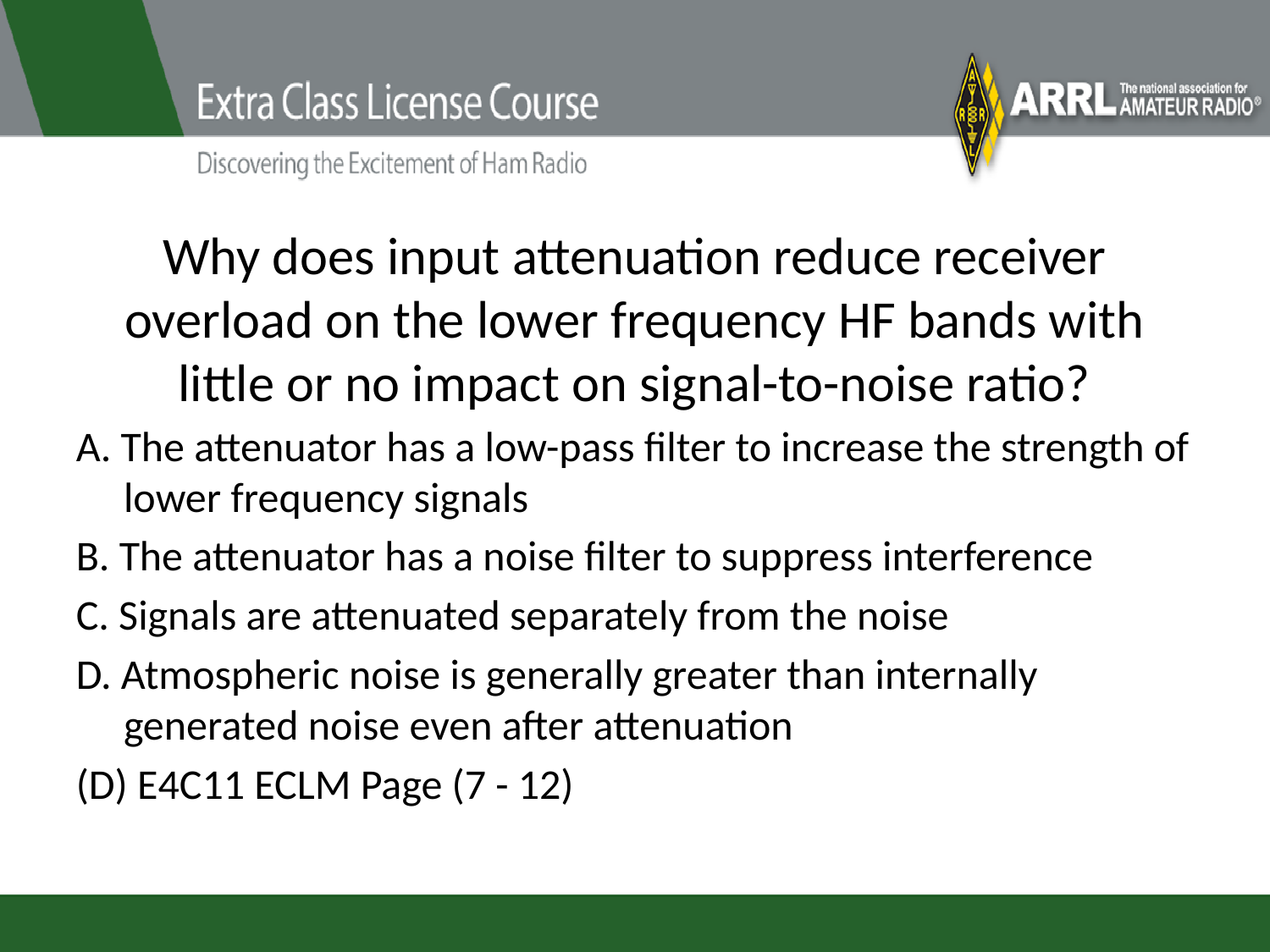

# Why does input attenuation reduce receiver overload on the lower frequency HF bands with little or no impact on signal-to-noise ratio?
A. The attenuator has a low-pass filter to increase the strength of lower frequency signals
B. The attenuator has a noise filter to suppress interference
C. Signals are attenuated separately from the noise
D. Atmospheric noise is generally greater than internally generated noise even after attenuation
(D) E4C11 ECLM Page (7 - 12)